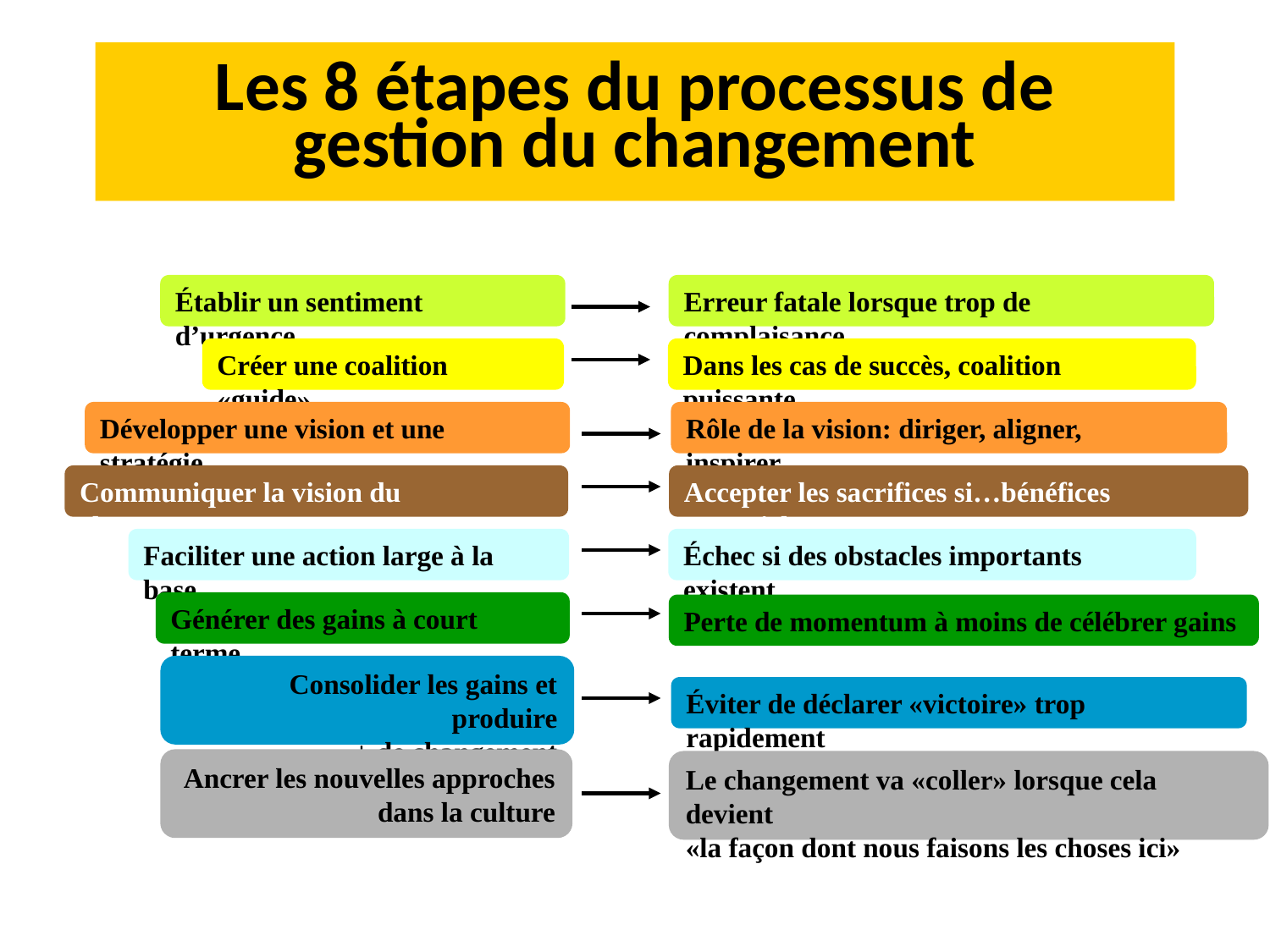

# Les 8 étapes du processus de gestion du changement
Établir un sentiment d’urgence
Erreur fatale lorsque trop de complaisance
Créer une coalition «guide»
Dans les cas de succès, coalition puissante
Développer une vision et une stratégie
Rôle de la vision: diriger, aligner, inspirer…
Communiquer la vision du changement
Accepter les sacrifices si…bénéfices potentiels
Faciliter une action large à la base
Échec si des obstacles importants existent
Générer des gains à court terme
Perte de momentum à moins de célébrer gains
Consolider les gains et produire
 + de changement
Éviter de déclarer «victoire» trop rapidement
Ancrer les nouvelles approches
dans la culture
Le changement va «coller» lorsque cela devient
«la façon dont nous faisons les choses ici»